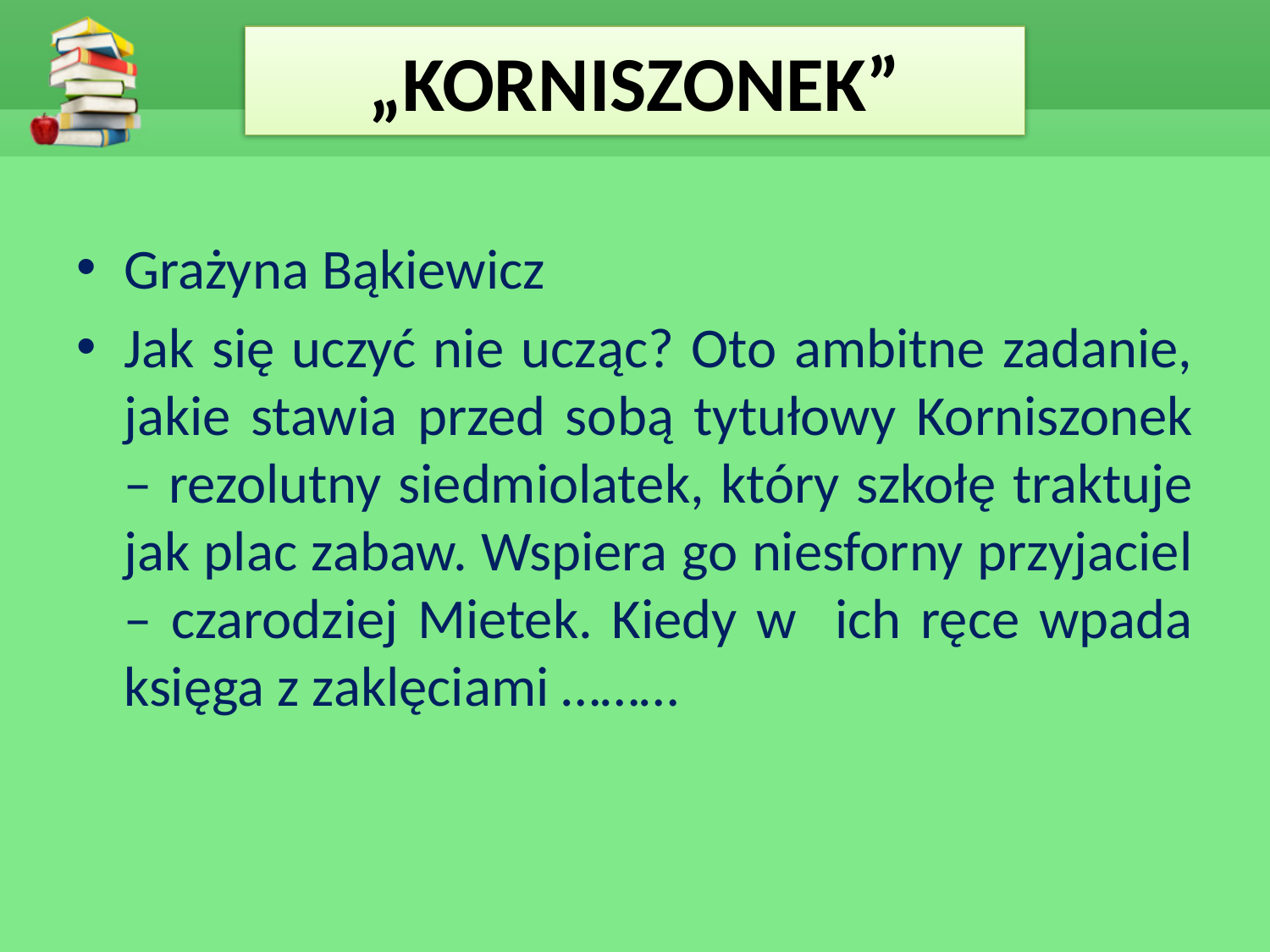

# „KORNISZONEK”
Grażyna Bąkiewicz
Jak się uczyć nie ucząc? Oto ambitne zadanie, jakie stawia przed sobą tytułowy Korniszonek – rezolutny siedmiolatek, który szkołę traktuje jak plac zabaw. Wspiera go niesforny przyjaciel – czarodziej Mietek. Kiedy w  ich ręce wpada księga z zaklęciami ………